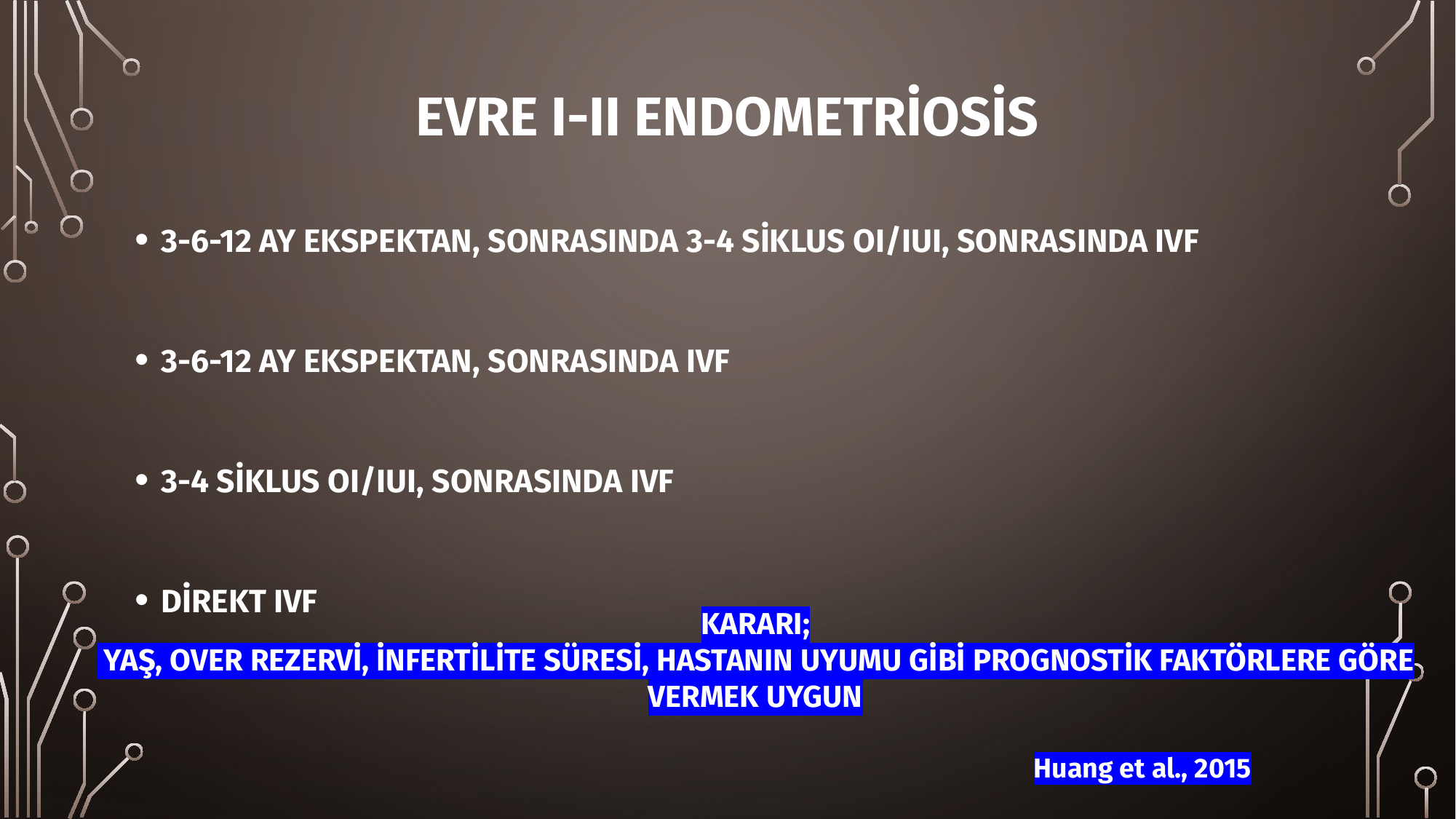

# EVRE I-II ENDOMETRİOSİS
3-6-12 AY EKSPEKTAN, SONRASINDA 3-4 SİKLUS OI/IUI, SONRASINDA IVF

3-6-12 AY EKSPEKTAN, SONRASINDA IVF

3-4 SİKLUS OI/IUI, SONRASINDA IVF

DİREKT IVF

KARARI;
 YAŞ, OVER REZERVİ, İNFERTİLİTE SÜRESİ, HASTANIN UYUMU GİBİ PROGNOSTİK FAKTÖRLERE GÖRE VERMEK UYGUN
Huang et al., 2015